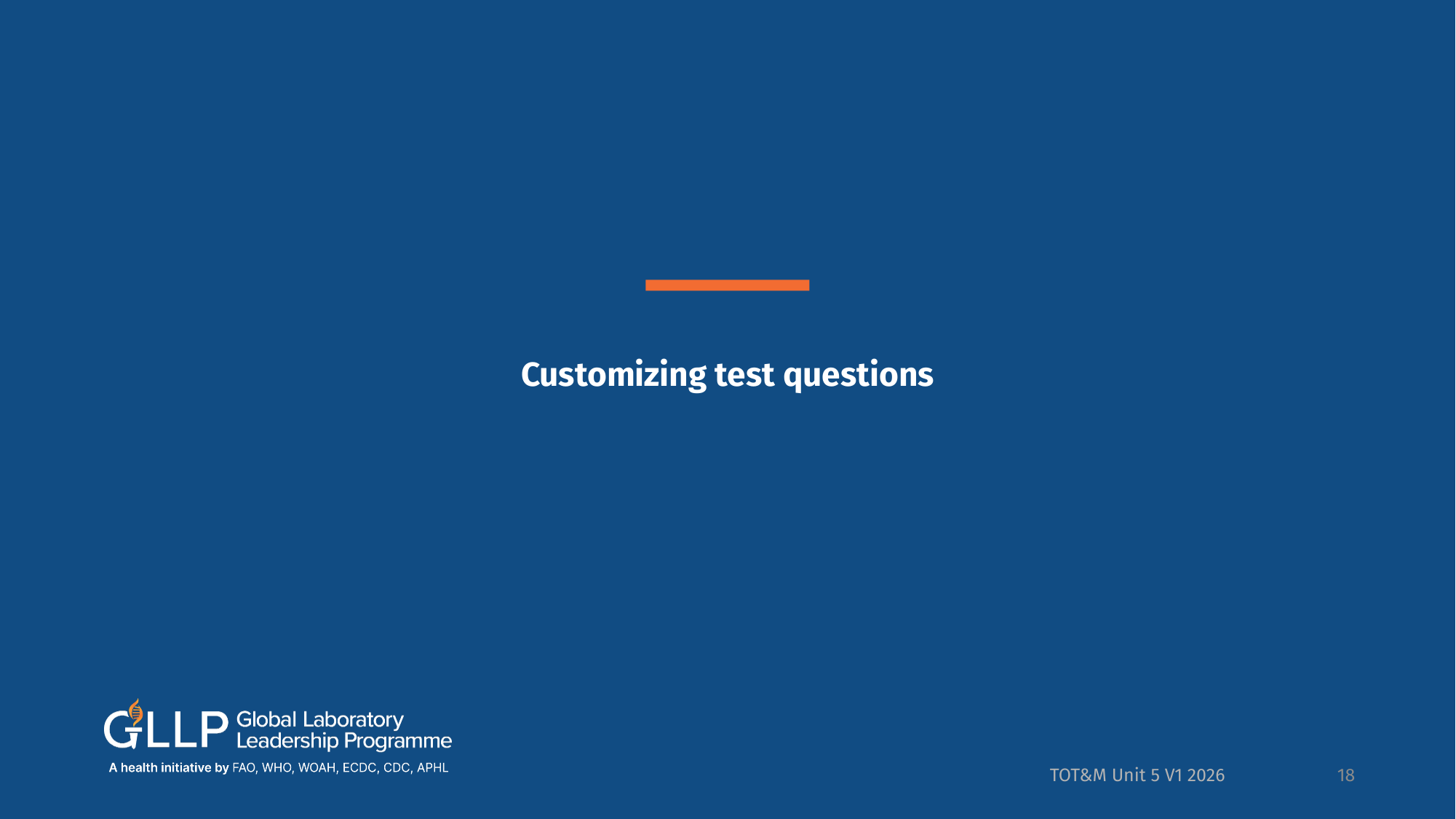

# Customizing test questions
TOT&M Unit 5 V1 2026
18